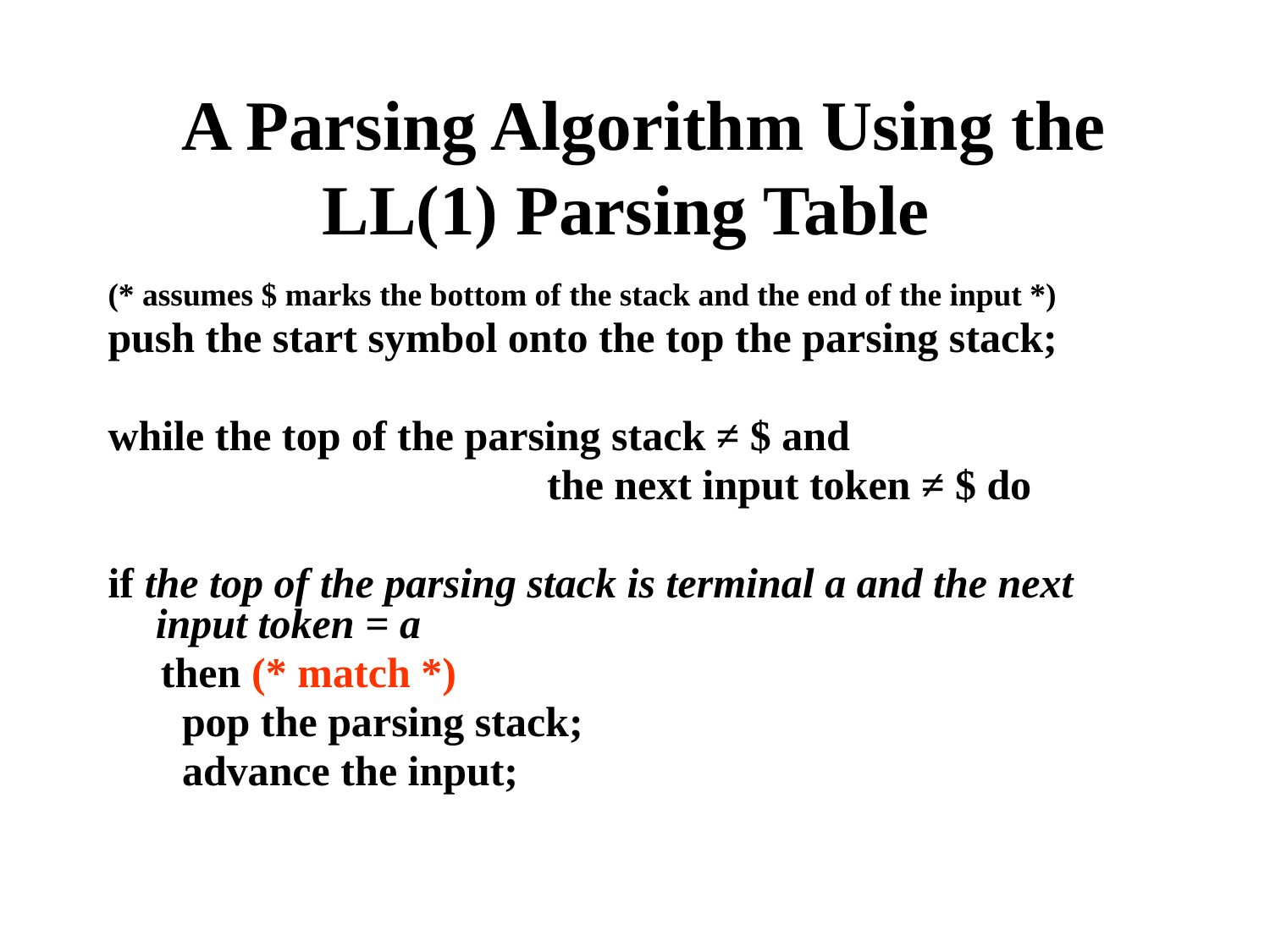

# A Parsing Algorithm Using the LL(1) Parsing Table
(* assumes $ marks the bottom of the stack and the end of the input *)
push the start symbol onto the top the parsing stack;

while the top of the parsing stack ≠ $ and
				 the next input token ≠ $ do

if the top of the parsing stack is terminal a and the next input token = a
     then (* match *)
       pop the parsing stack;
       advance the input;